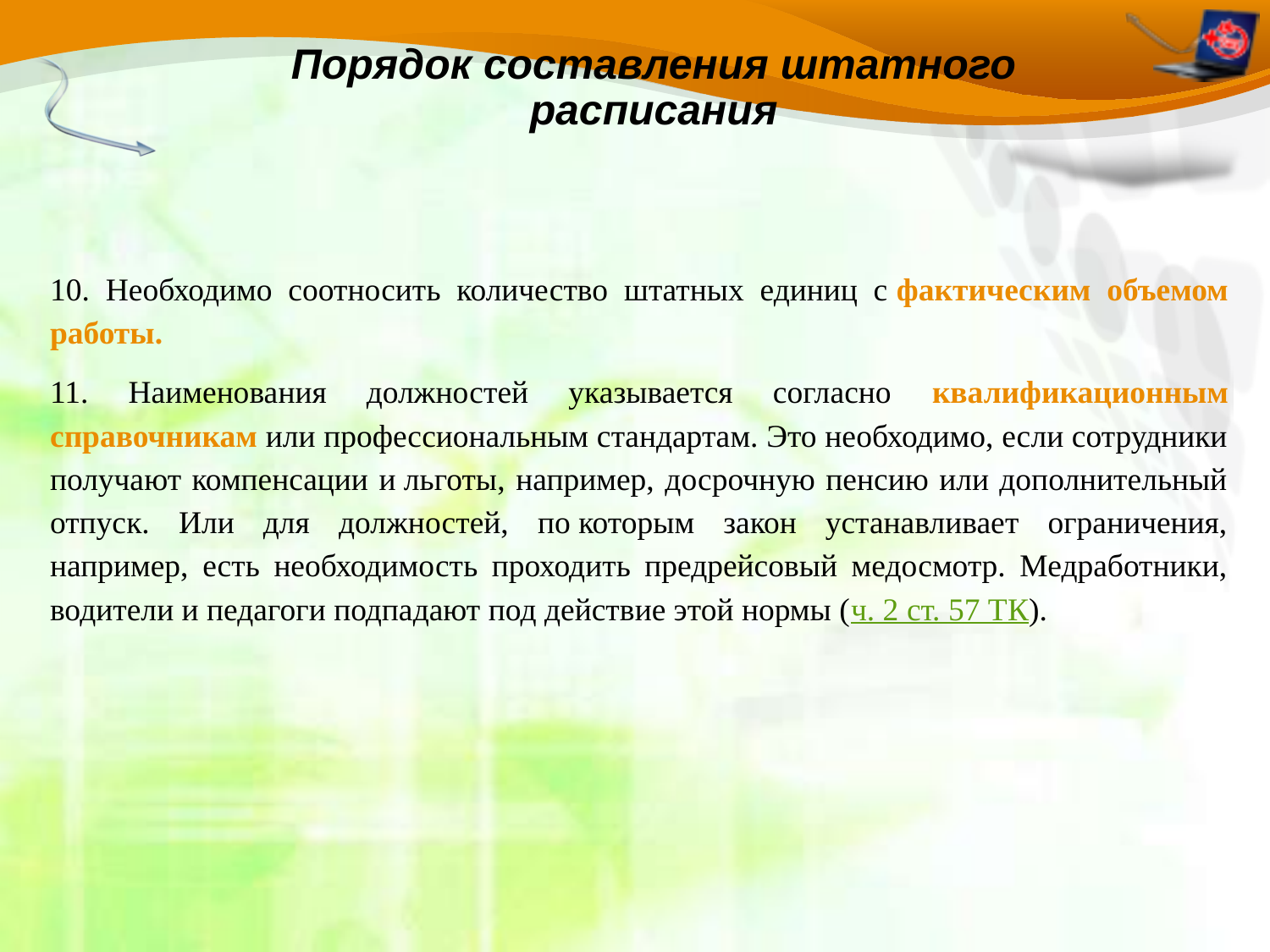

Порядок составления штатного расписания
10. Необходимо соотносить количество штатных единиц с фактическим объемом работы.
11. Наименования должностей указывается согласно квалификационным справочникам или профессиональным стандартам. Это необходимо, если сотрудники получают компенсации и льготы, например, досрочную пенсию или дополнительный отпуск. Или для должностей, по которым закон устанавливает ограничения, например, есть необходимость проходить предрейсовый медосмотр. Медработники, водители и педагоги подпадают под действие этой нормы (ч. 2 ст. 57 ТК).